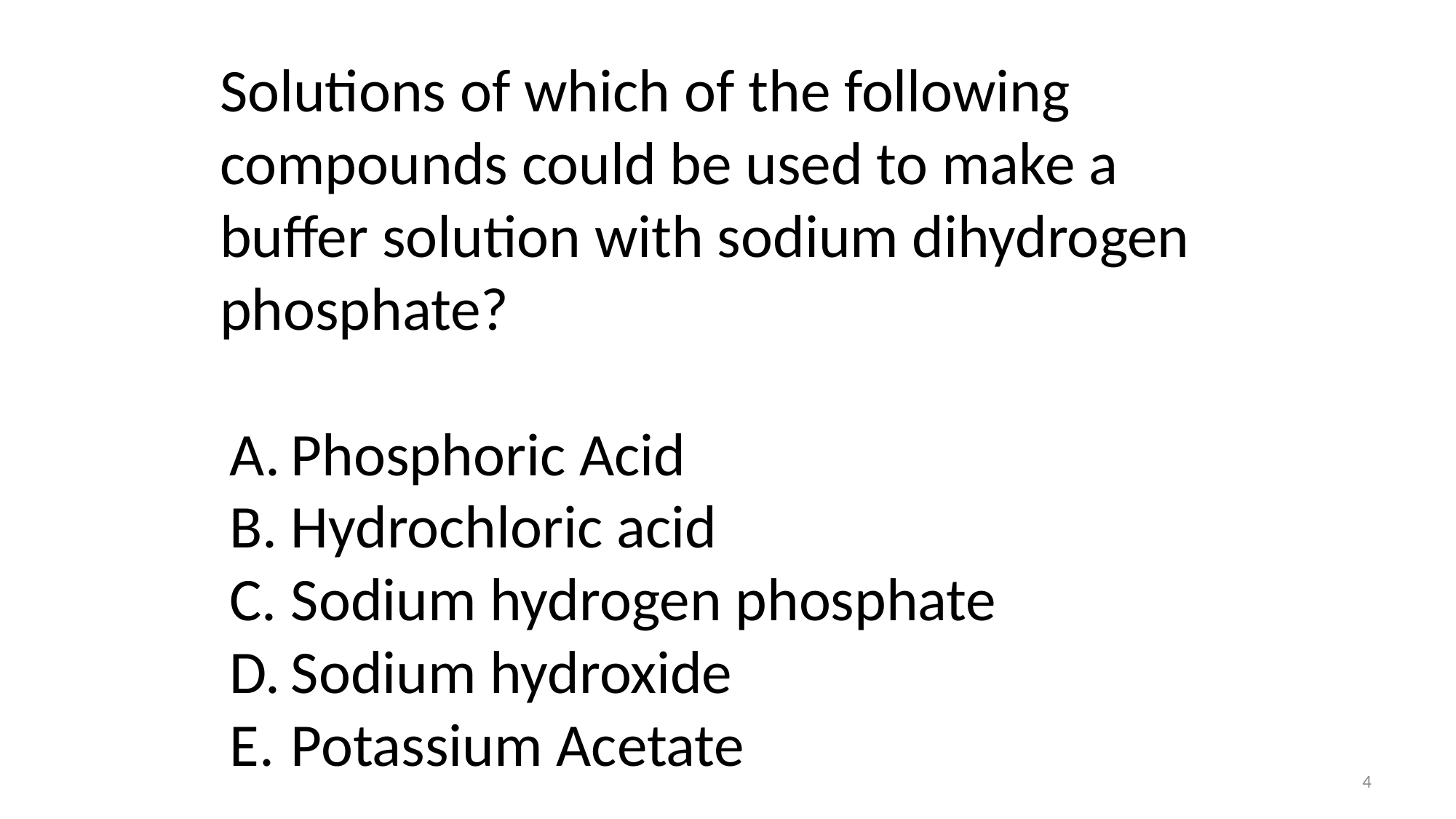

Solutions of which of the following compounds could be used to make a buffer solution with sodium dihydrogen phosphate?

Phosphoric Acid
Hydrochloric acid
Sodium hydrogen phosphate
Sodium hydroxide
Potassium Acetate
4